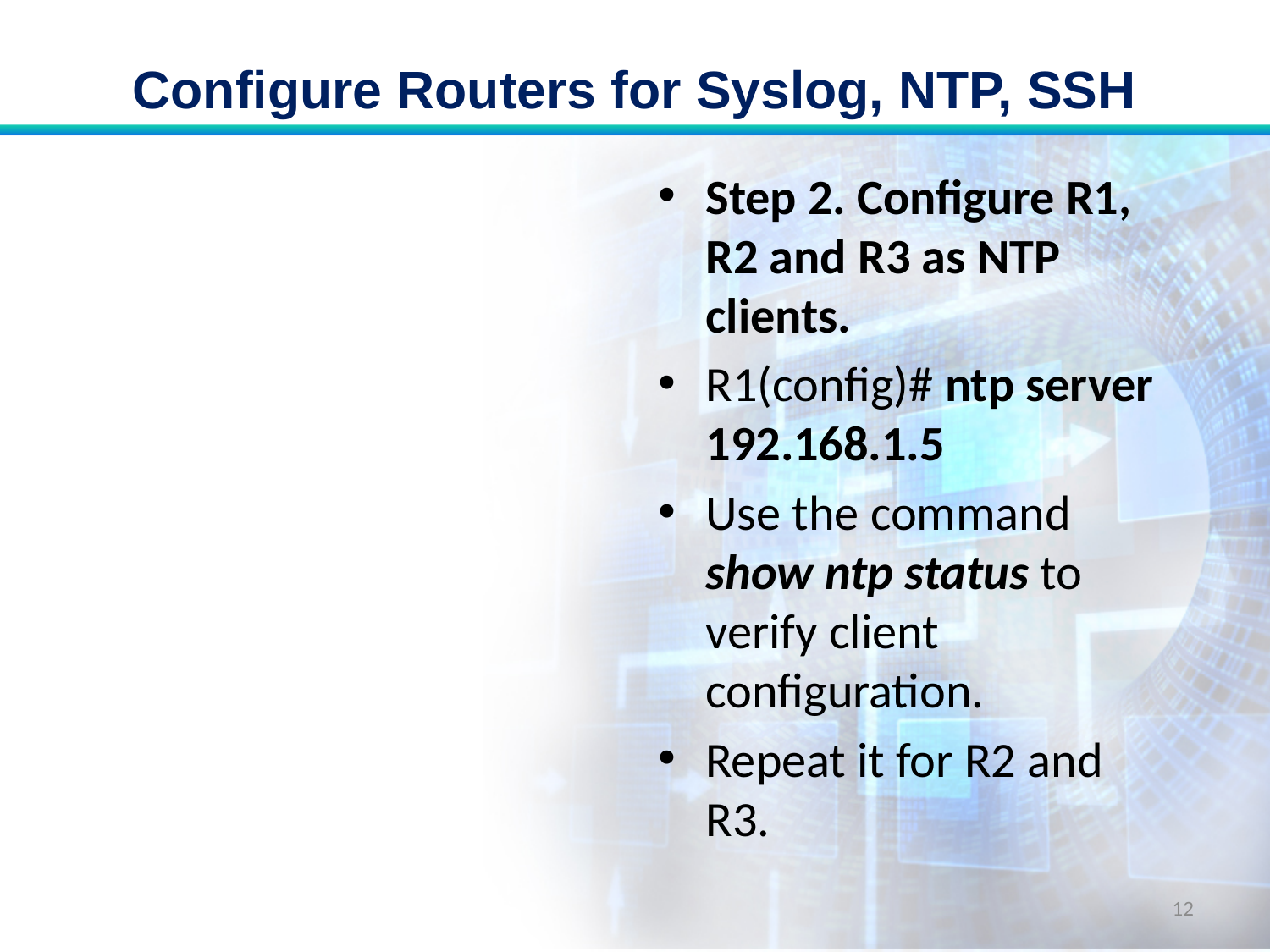

# Configure Routers for Syslog, NTP, SSH
Step 2. Configure R1, R2 and R3 as NTP clients.
R1(config)# ntp server 192.168.1.5
Use the command show ntp status to verify client configuration.
Repeat it for R2 and R3.

12